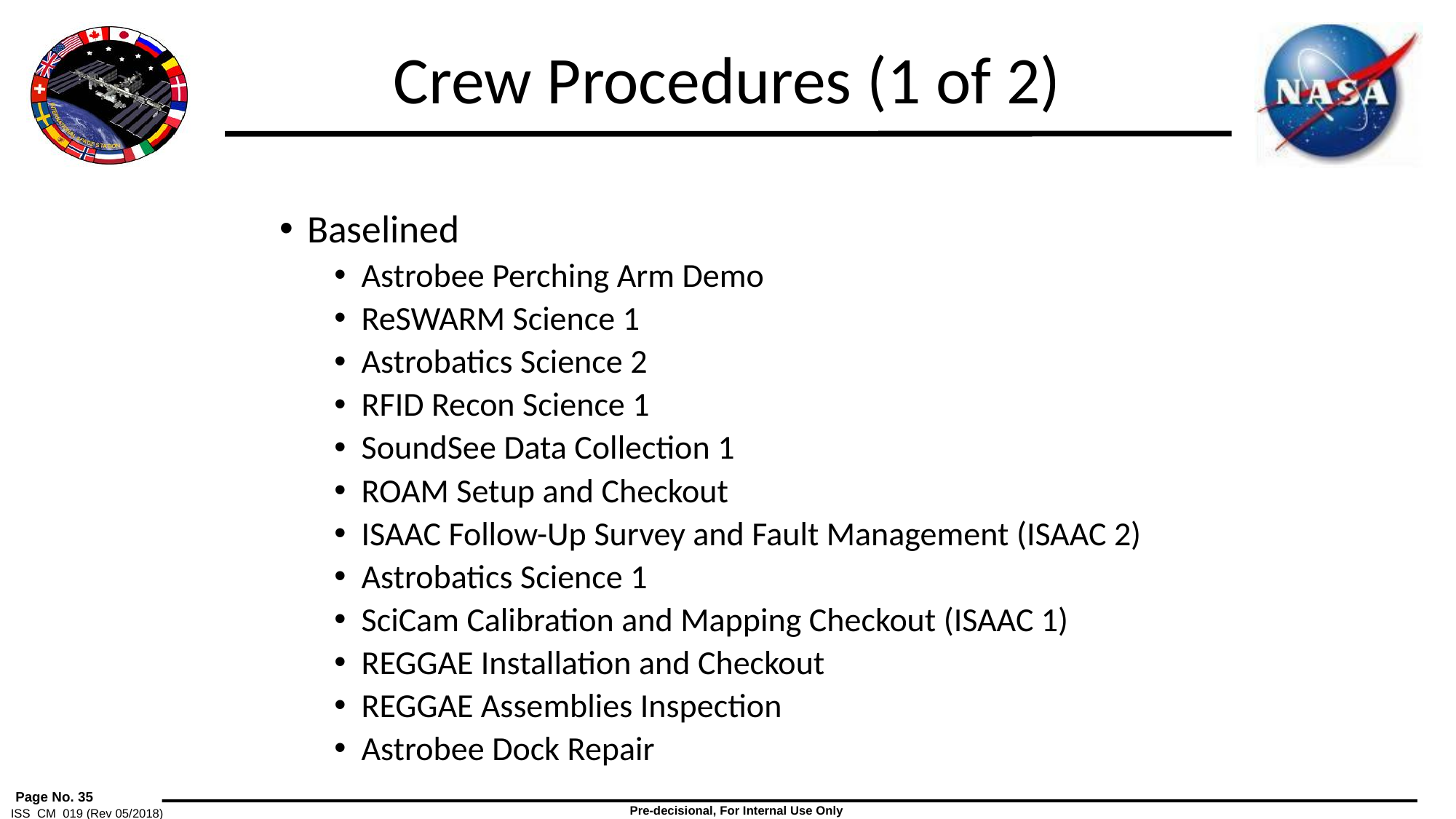

# Crew Procedures (1 of 2)
Baselined
Astrobee Perching Arm Demo
ReSWARM Science 1
Astrobatics Science 2
RFID Recon Science 1
SoundSee Data Collection 1
ROAM Setup and Checkout
ISAAC Follow-Up Survey and Fault Management (ISAAC 2)
Astrobatics Science 1
SciCam Calibration and Mapping Checkout (ISAAC 1)
REGGAE Installation and Checkout
REGGAE Assemblies Inspection
Astrobee Dock Repair